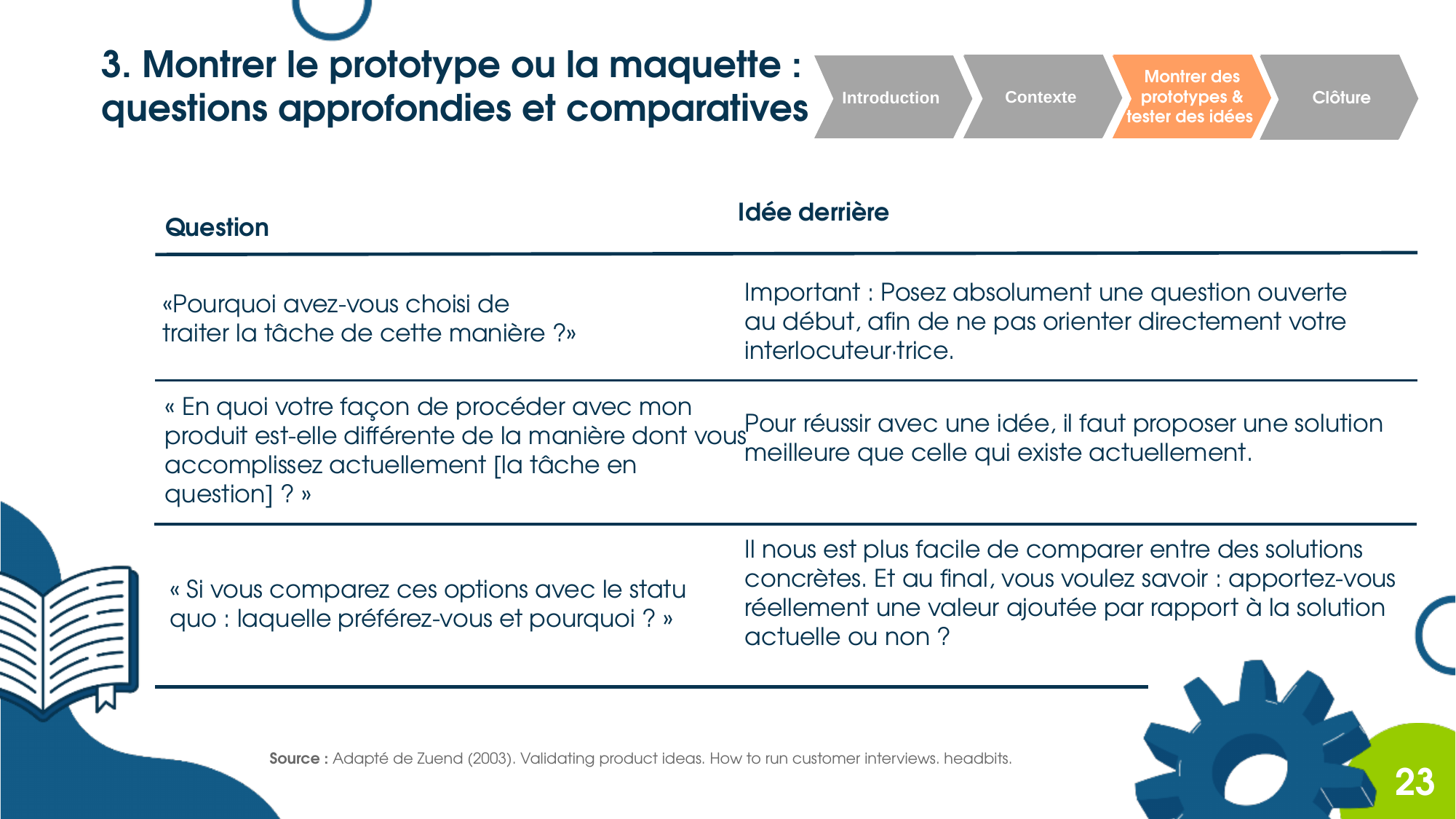

3. Montrer le prototype ou la maquette : questions approfondies et comparatives
Contexte
Montrer des prototypes & tester des idées
 Clôture

Introduction
Introduction
Contexte
Montrer des prototypes & tester des idées

Clôture
Idée derrière
Question
Important : Posez absolument une question ouverte au début, afin de ne pas orienter directement votre interlocuteur·trice.
«Pourquoi avez-vous choisi de traiter la tâche de cette manière ?»

« En quoi votre façon de procéder avec mon produit est-elle différente de la manière dont vous accomplissez actuellement [la tâche en question] ? »
Pour réussir avec une idée, il faut proposer une solution meilleure que celle qui existe actuellement.
Il nous est plus facile de comparer entre des solutions concrètes. Et au final, vous voulez savoir : apportez-vous réellement une valeur ajoutée par rapport à la solution actuelle ou non ?
« Si vous comparez ces options avec le statu quo : laquelle préférez-vous et pourquoi ? »
Source : Adapté de Zuend (2003). Validating product ideas. How to run customer interviews. headbits.
23